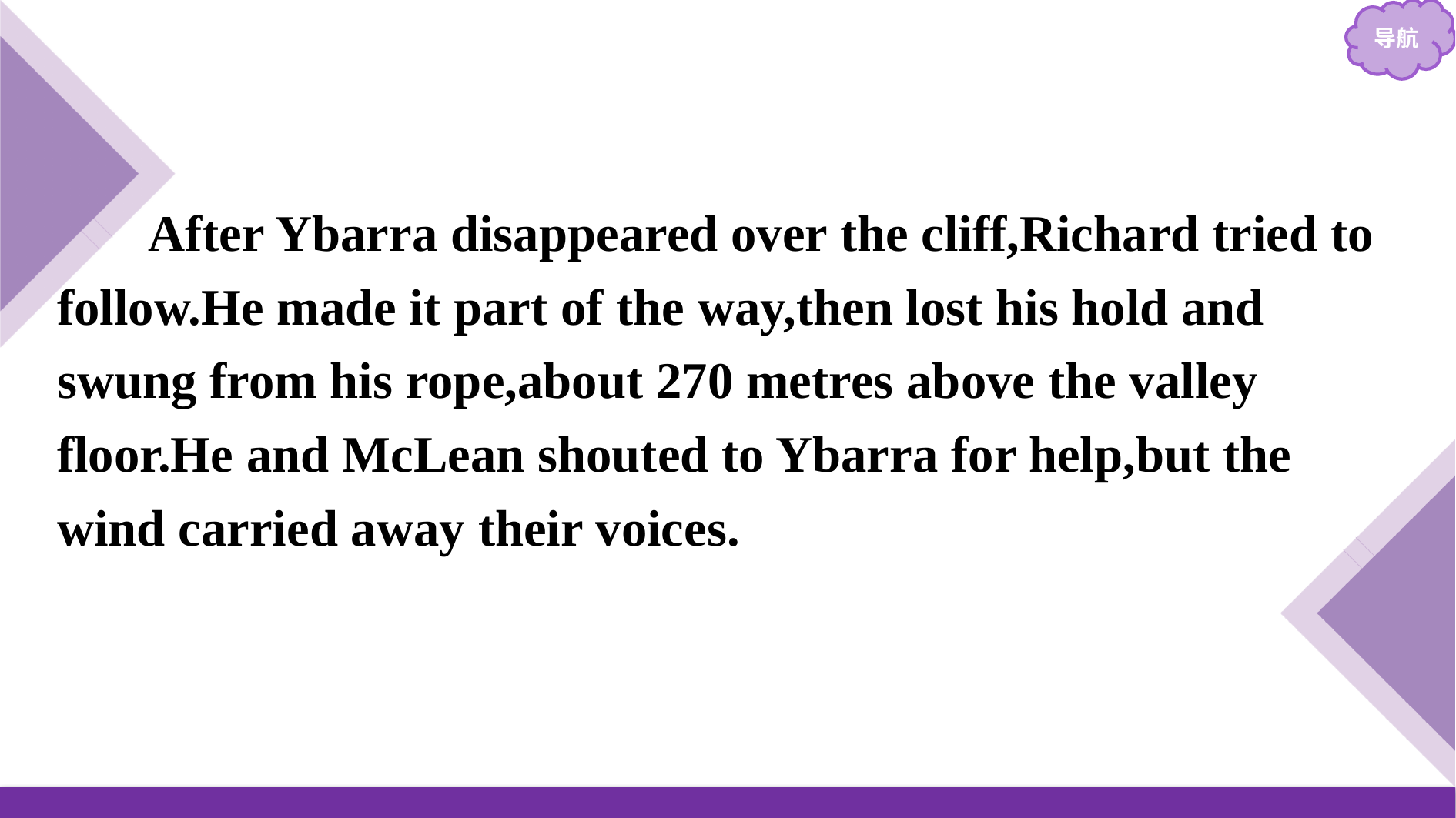

After Ybarra disappeared over the cliff,Richard tried to follow.He made it part of the way,then lost his hold and swung from his rope,about 270 metres above the valley floor.He and McLean shouted to Ybarra for help,but the wind carried away their voices.